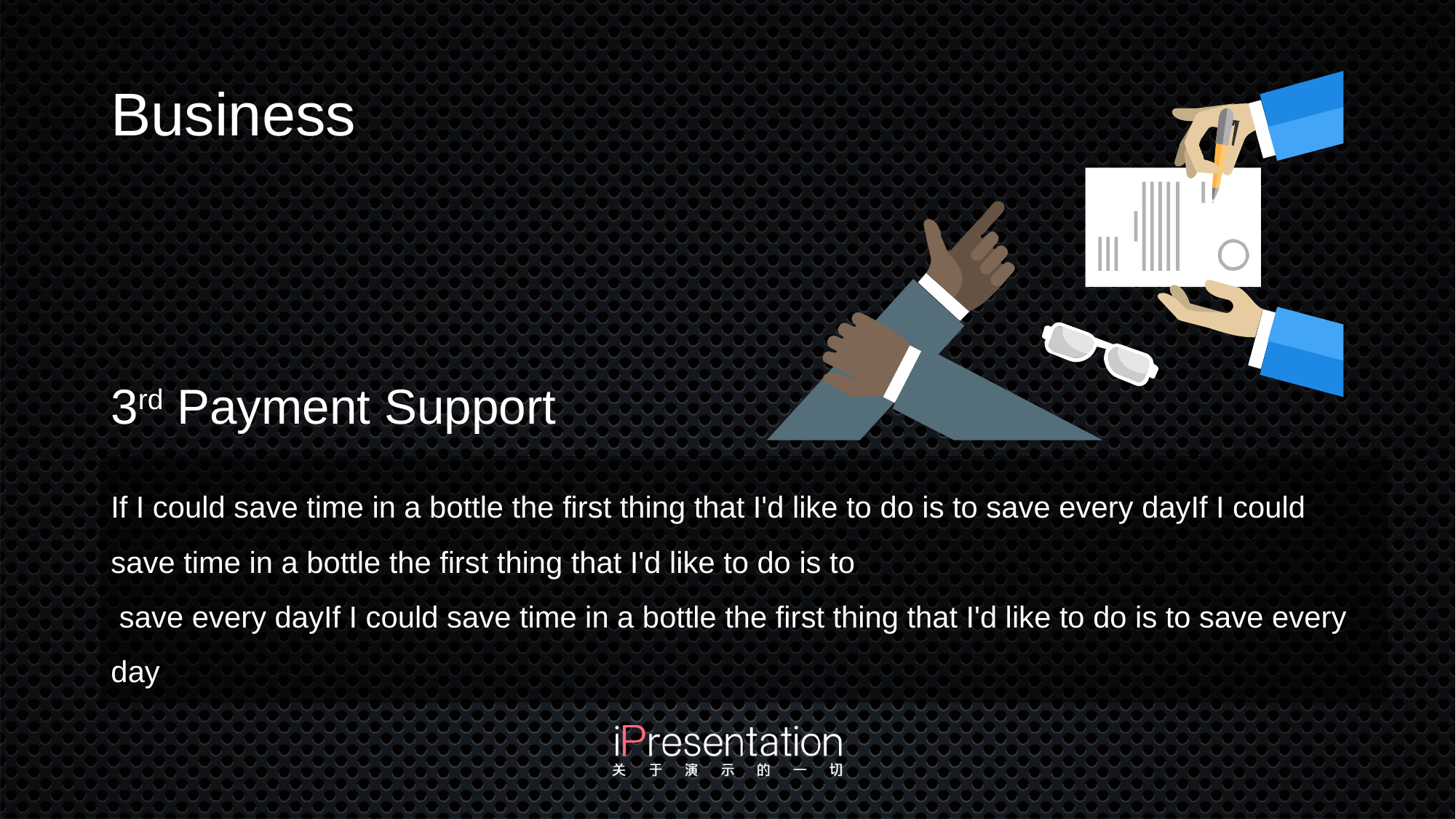

# Business
3rd Payment Support
If I could save time in a bottle the first thing that I'd like to do is to save every dayIf I could save time in a bottle the first thing that I'd like to do is to
 save every dayIf I could save time in a bottle the first thing that I'd like to do is to save every day